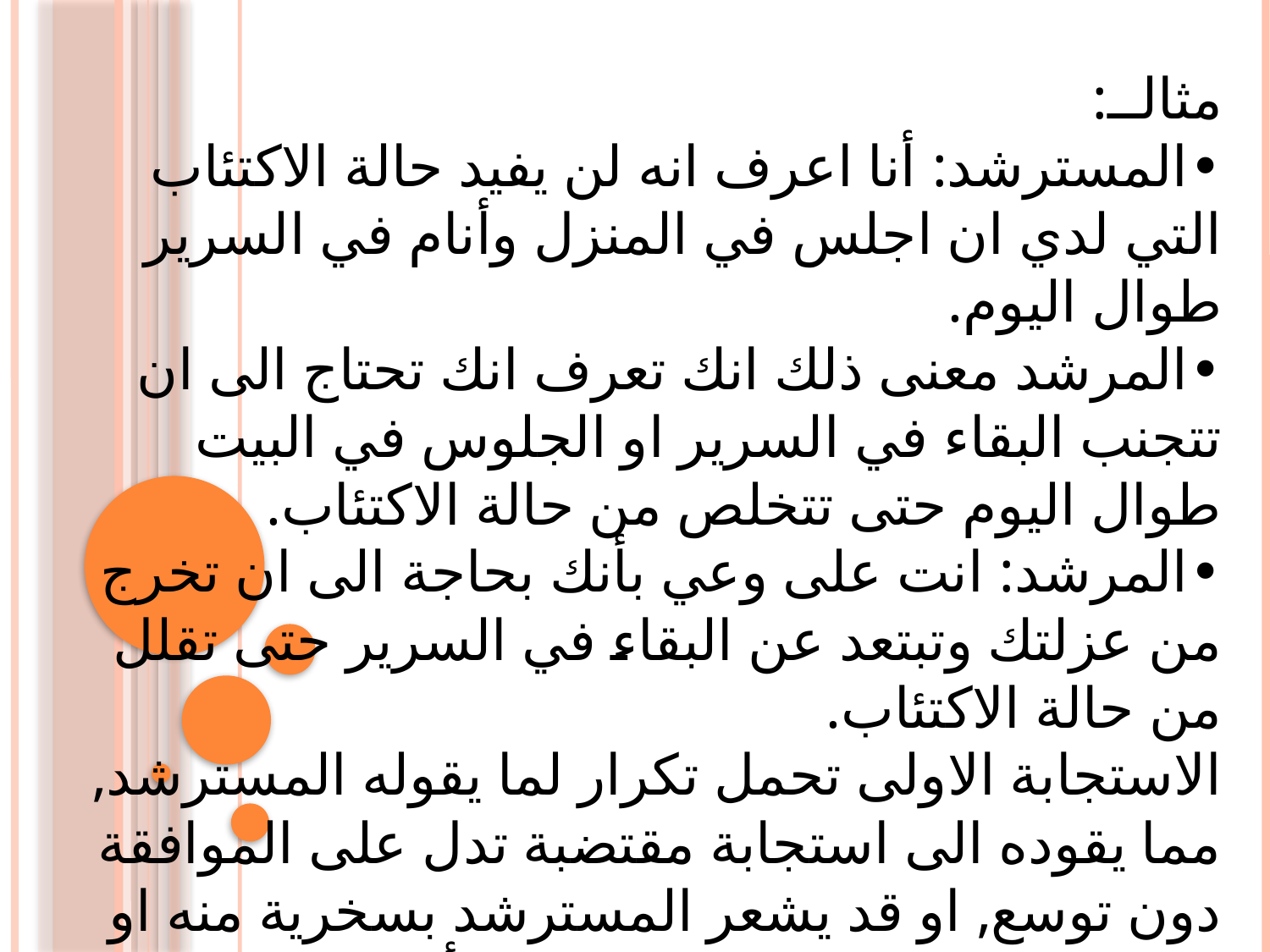

مثالــ:
•	المسترشد: أنا اعرف انه لن يفيد حالة الاكتئاب التي لدي ان اجلس في المنزل وأنام في السرير طوال اليوم.
•	المرشد معنى ذلك انك تعرف انك تحتاج الى ان تتجنب البقاء في السرير او الجلوس في البيت طوال اليوم حتى تتخلص من حالة الاكتئاب.
•	المرشد: انت على وعي بأنك بحاجة الى ان تخرج من عزلتك وتبتعد عن البقاء في السرير حتى تقلل من حالة الاكتئاب.
الاستجابة الاولى تحمل تكرار لما يقوله المسترشد, مما يقوده الى استجابة مقتضبة تدل على الموافقة دون توسع, او قد يشعر المسترشد بسخرية منه او بحساسية لتقليد المرشد لما قاله. أما اعادة صياغة الجملة الثانية هي افضل من الاولى.